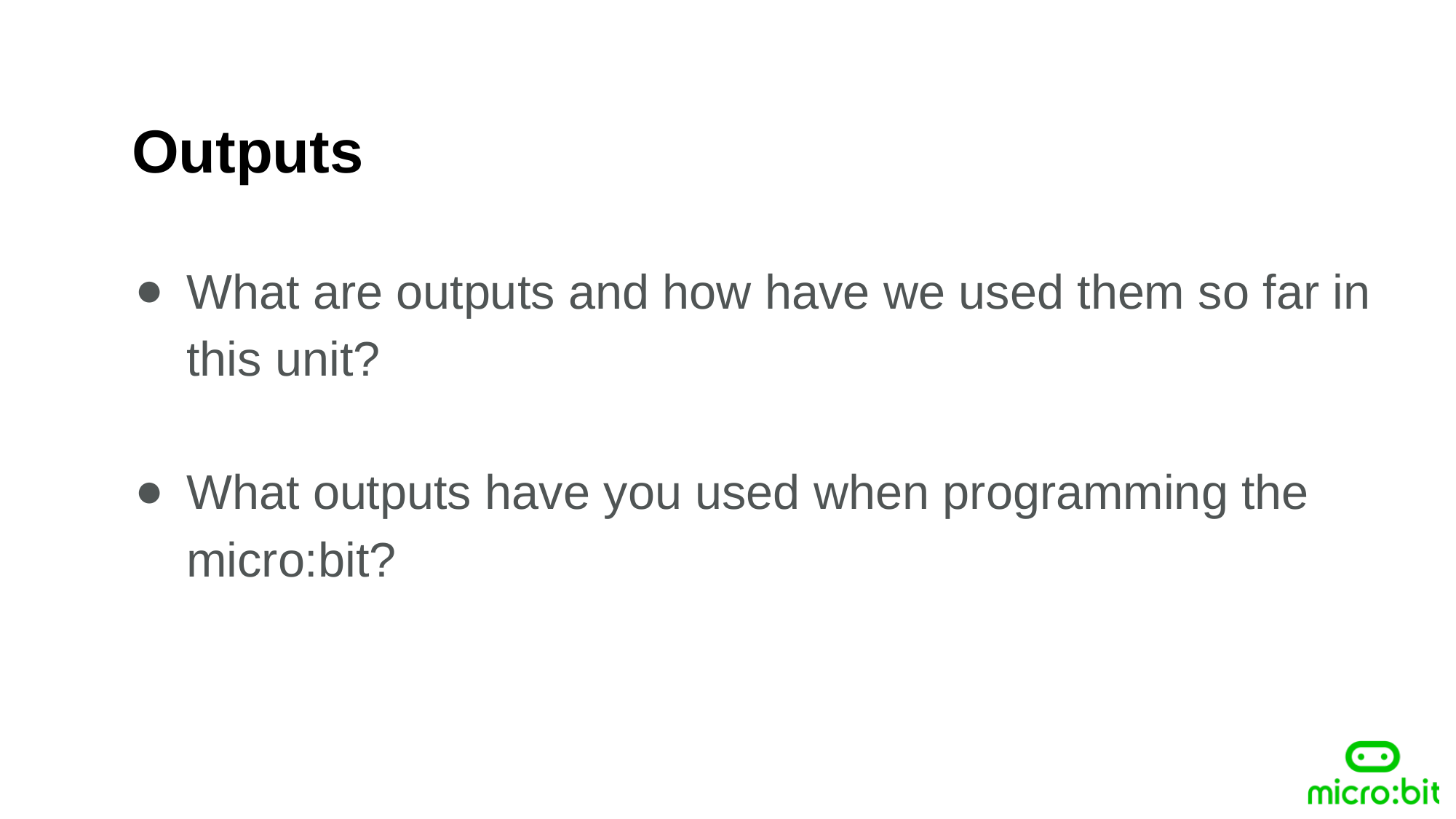

Outputs

What are outputs and how have we used them so far in this unit?

What outputs have you used when programming the micro:bit?